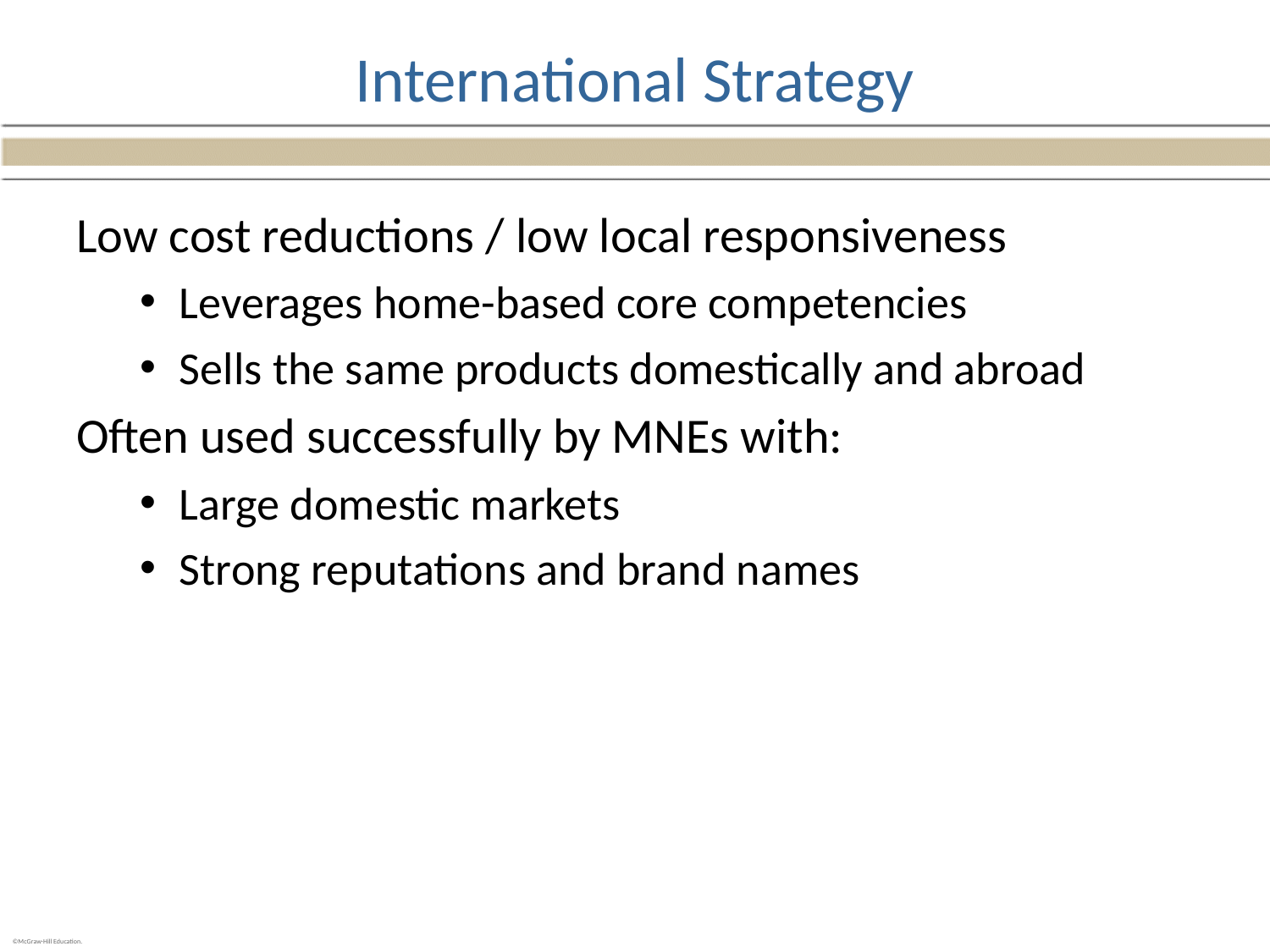

# International Strategy
Low cost reductions / low local responsiveness
Leverages home-based core competencies
Sells the same products domestically and abroad
Often used successfully by MNEs with:
Large domestic markets
Strong reputations and brand names